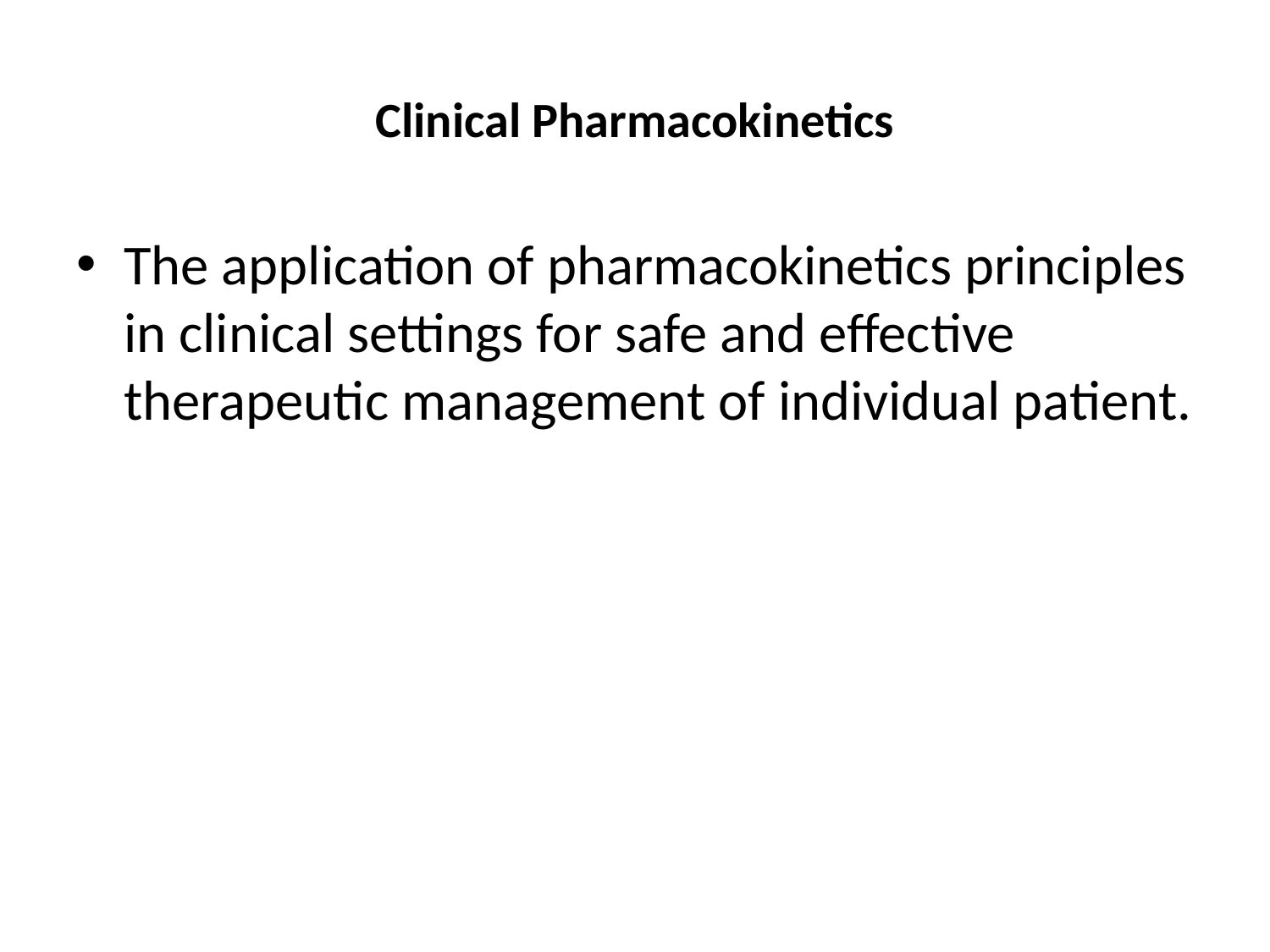

# Clinical Pharmacokinetics
The application of pharmacokinetics principles in clinical settings for safe and effective therapeutic management of individual patient.